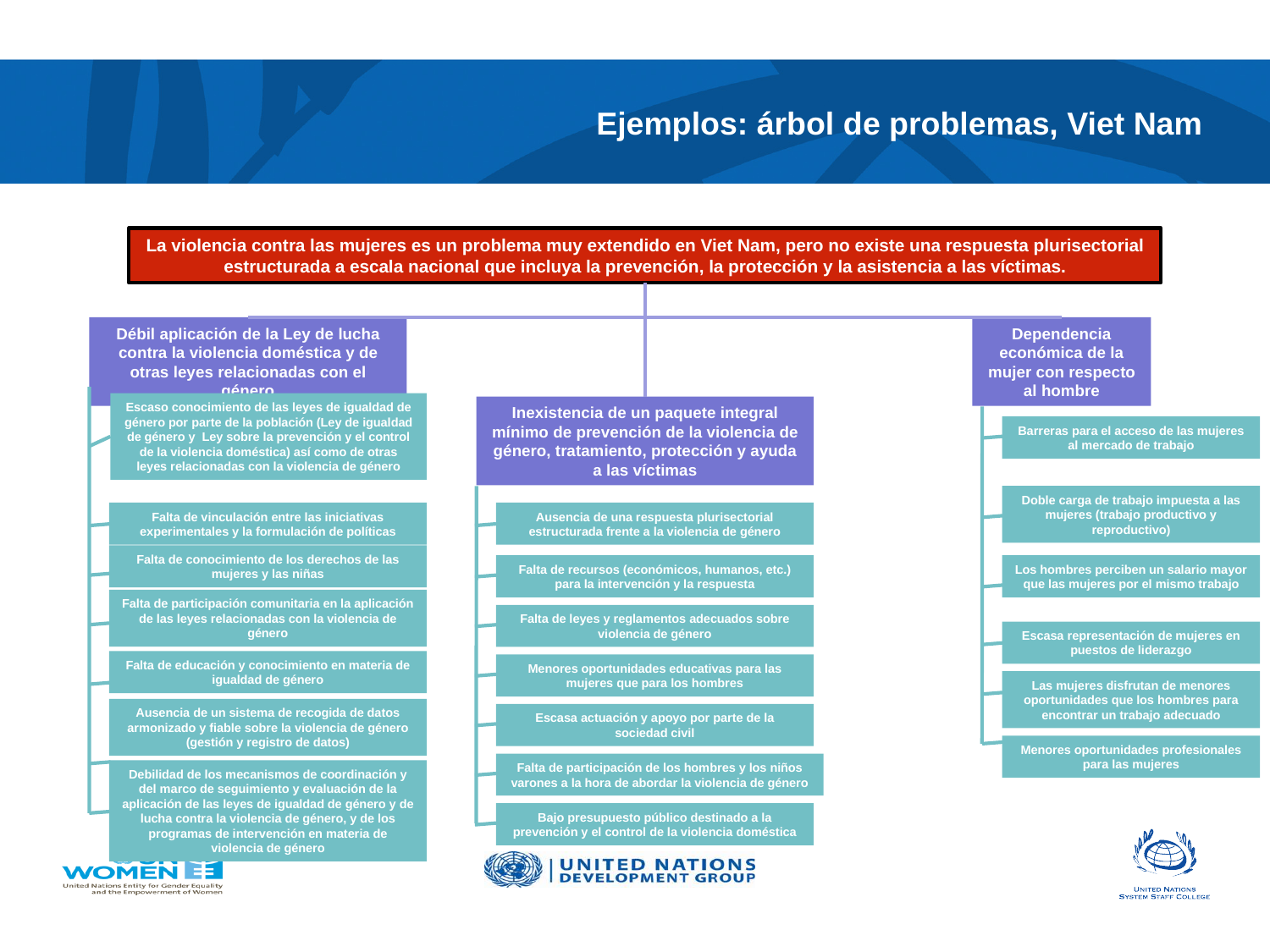

# Ejemplos: árbol de problemas, Viet Nam
La violencia contra las mujeres es un problema muy extendido en Viet Nam, pero no existe una respuesta plurisectorial estructurada a escala nacional que incluya la prevención, la protección y la asistencia a las víctimas.
Débil aplicación de la Ley de lucha contra la violencia doméstica y de otras leyes relacionadas con el género
Dependencia económica de la mujer con respecto al hombre
Escaso conocimiento de las leyes de igualdad de género por parte de la población (Ley de igualdad de género y  Ley sobre la prevención y el control de la violencia doméstica) así como de otras leyes relacionadas con la violencia de género
Inexistencia de un paquete integral mínimo de prevención de la violencia de género, tratamiento, protección y ayuda a las víctimas
Barreras para el acceso de las mujeres al mercado de trabajo
Doble carga de trabajo impuesta a las mujeres (trabajo productivo y reproductivo)
Falta de vinculación entre las iniciativas experimentales y la formulación de políticas
Ausencia de una respuesta plurisectorial estructurada frente a la violencia de género
Falta de conocimiento de los derechos de las mujeres y las niñas
Falta de recursos (económicos, humanos, etc.) para la intervención y la respuesta
Los hombres perciben un salario mayor que las mujeres por el mismo trabajo
Falta de participación comunitaria en la aplicación de las leyes relacionadas con la violencia de género
Falta de leyes y reglamentos adecuados sobre violencia de género
Escasa representación de mujeres en puestos de liderazgo
Falta de educación y conocimiento en materia de igualdad de género
Menores oportunidades educativas para las mujeres que para los hombres
Las mujeres disfrutan de menores oportunidades que los hombres para encontrar un trabajo adecuado
Ausencia de un sistema de recogida de datos armonizado y fiable sobre la violencia de género (gestión y registro de datos)
Escasa actuación y apoyo por parte de la sociedad civil
Menores oportunidades profesionales para las mujeres
Falta de participación de los hombres y los niños varones a la hora de abordar la violencia de género
Debilidad de los mecanismos de coordinación y del marco de seguimiento y evaluación de la aplicación de las leyes de igualdad de género y de lucha contra la violencia de género, y de los programas de intervención en materia de violencia de género
Bajo presupuesto público destinado a la prevención y el control de la violencia doméstica